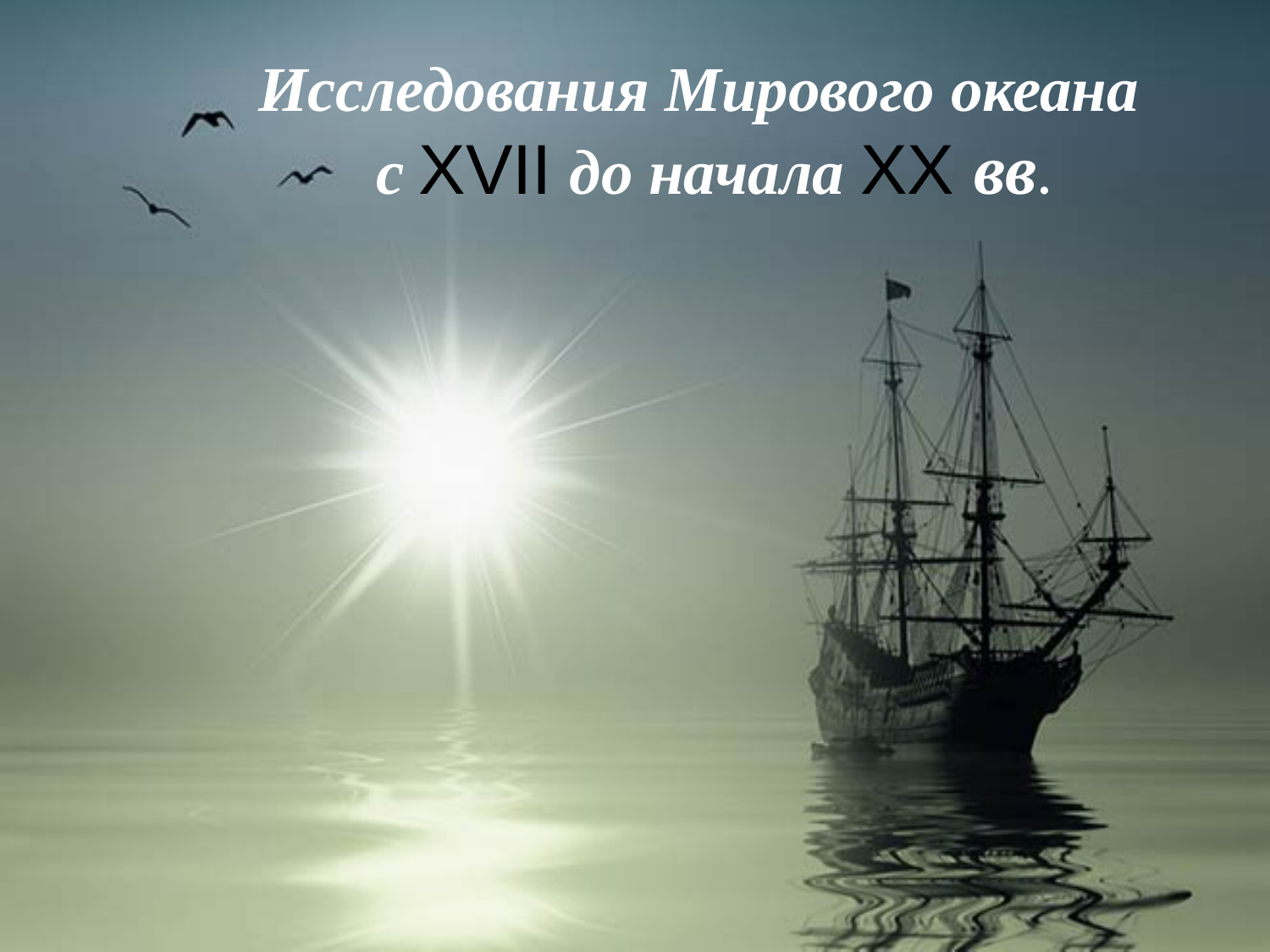

# Исследования Мирового океана с XVII до начала XX вв.